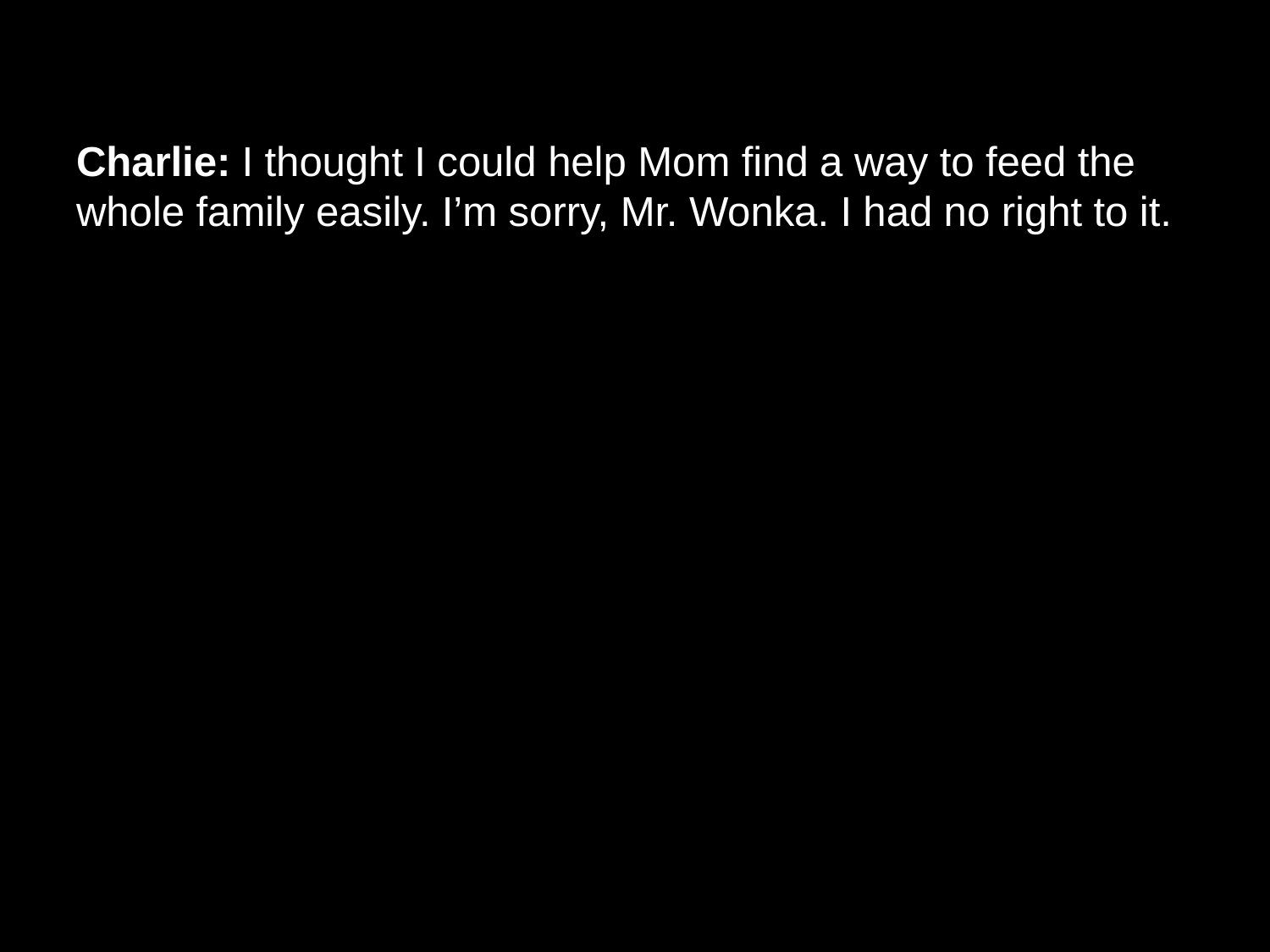

# Charlie: I thought I could help Mom find a way to feed the whole family easily. I’m sorry, Mr. Wonka. I had no right to it.